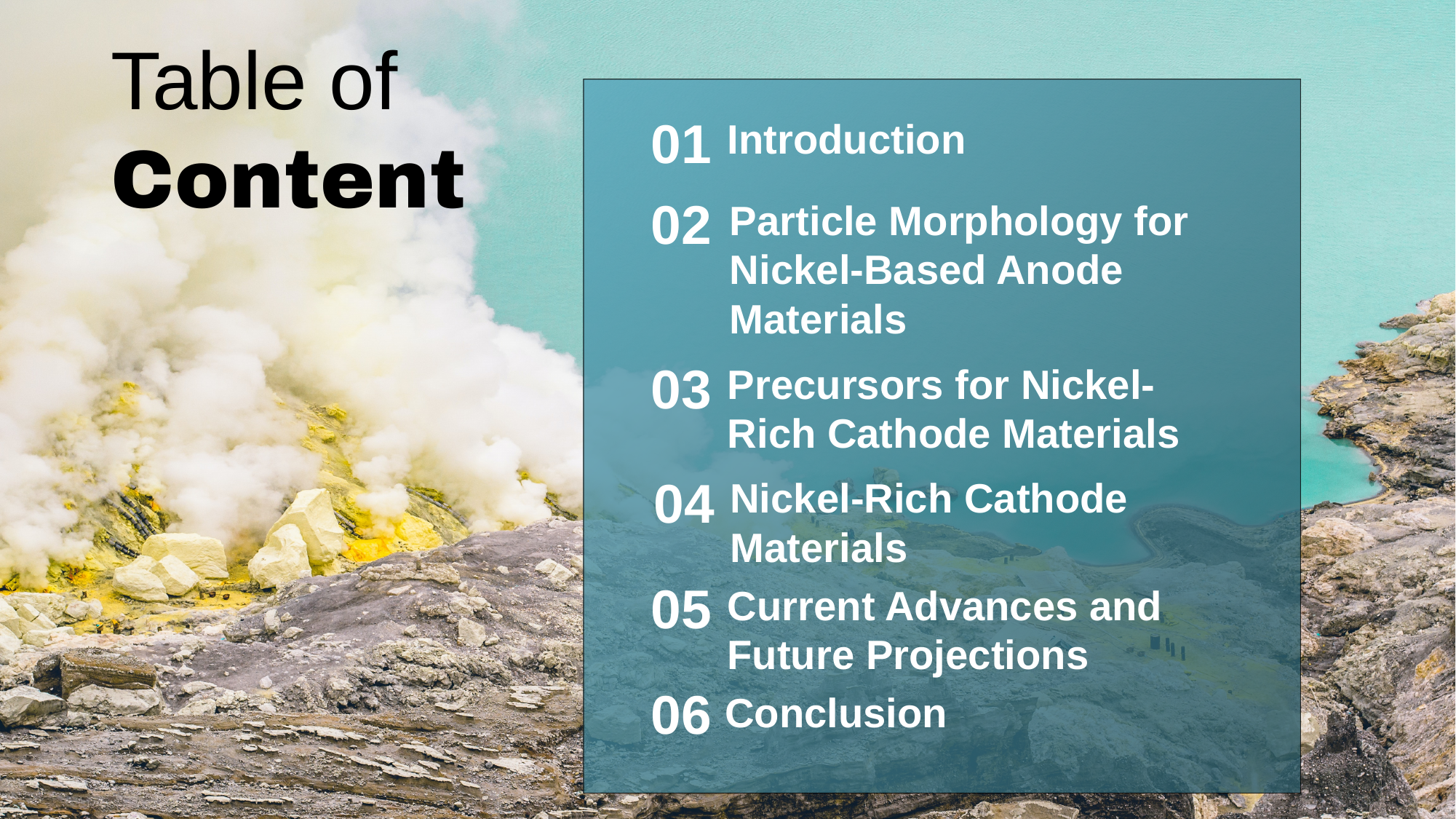

Table of Content

01
Introduction
02
Particle Morphology for Nickel-Based Anode Materials
03
Precursors for Nickel-Rich Cathode Materials
04
Nickel-Rich Cathode Materials
05
Current Advances and Future Projections
06
Conclusion